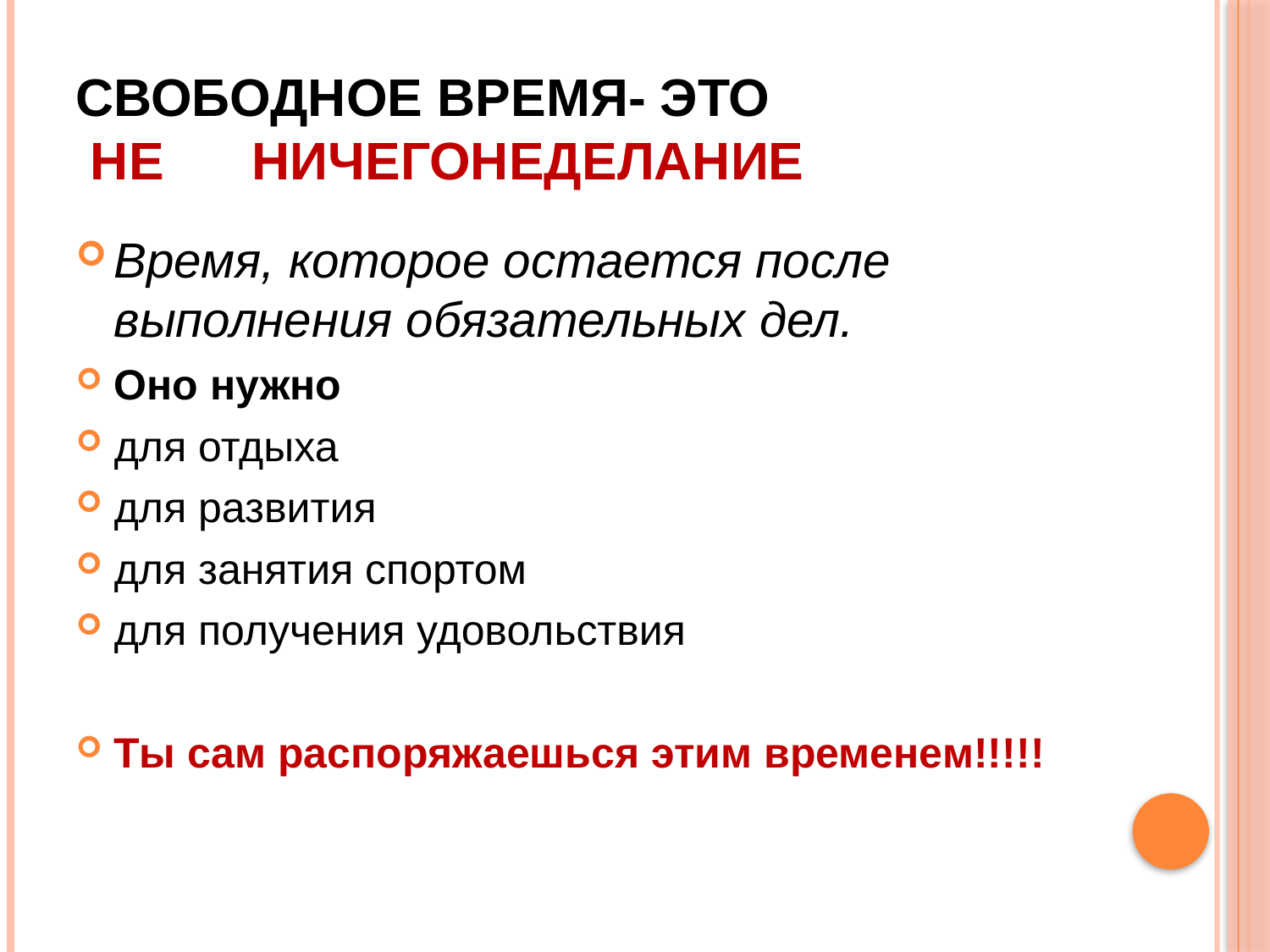

# Свободное время- это НЕ      НИЧЕГОНЕДЕЛАНИЕ
Время, которое остается после выполнения обязательных дел.
Оно нужно
для отдыха
для развития
для занятия спортом
для получения удовольствия

Ты сам распоряжаешься этим временем!!!!!